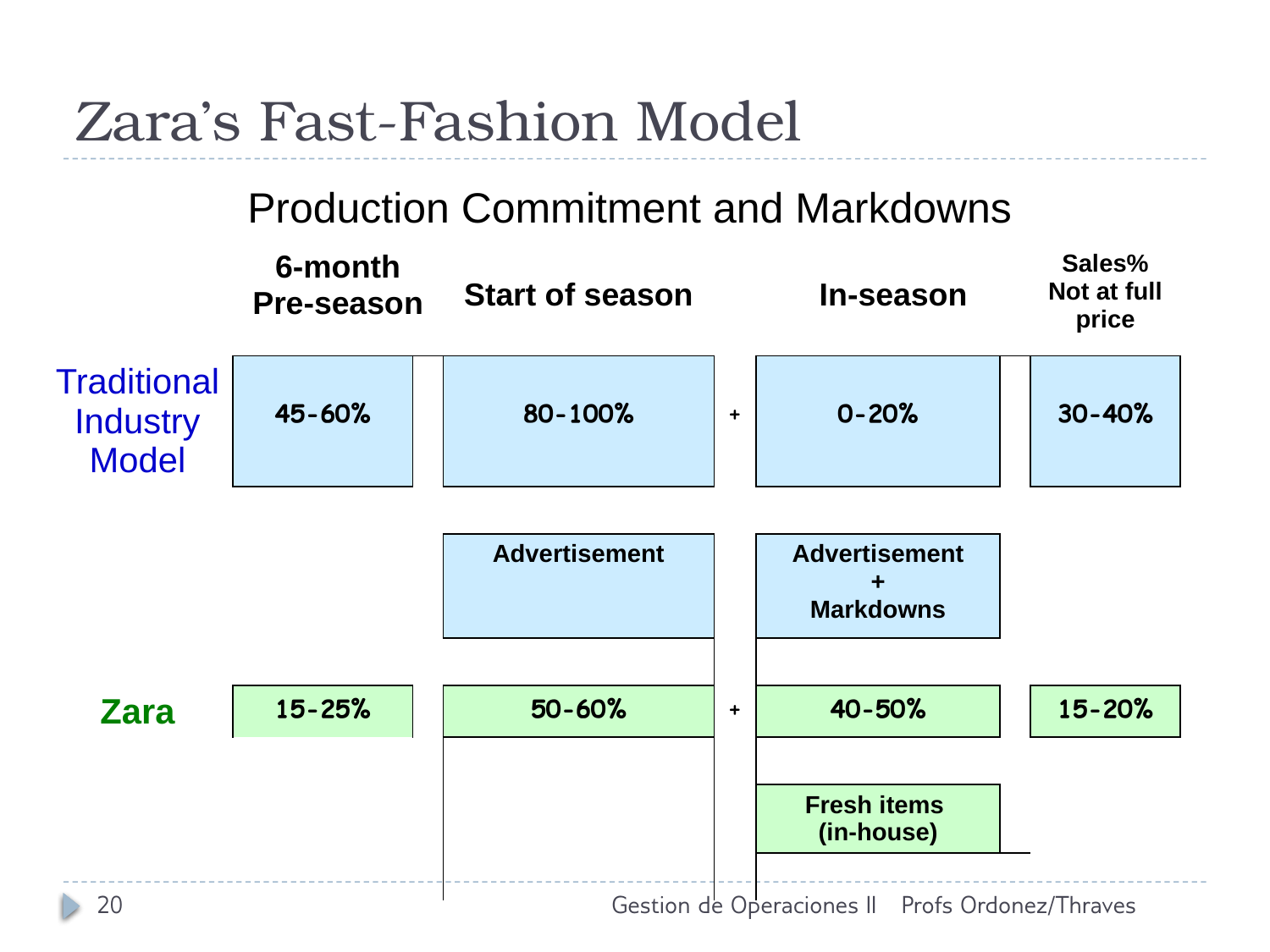

# Zara’s Fast-Fashion Model
Production Commitment and Markdowns
|  | 6-month Pre-season |  | Start of season |  | In-season |  | Sales% Not at full price |
| --- | --- | --- | --- | --- | --- | --- | --- |
| Traditional Industry Model | 45-60% |  | 80-100% | + | 0-20% |  | 30-40% |
|  |  |  |  |  |  |  |  |
|  |  |  | Advertisement |  | Advertisement + Markdowns |  |  |
|  |  |  |  |  |  |  |  |
| Zara | 15-25% |  | 50-60% | + | 40-50% |  | 15-20% |
|  |  |  |  |  |  |  |  |
|  |  |  |  |  |  |  |  |
|  |  |  |  |  | Fresh items (in-house) |  |  |
|  |  |  |  |  |  |  |  |
20
Gestion de Operaciones II
Profs Ordonez/Thraves